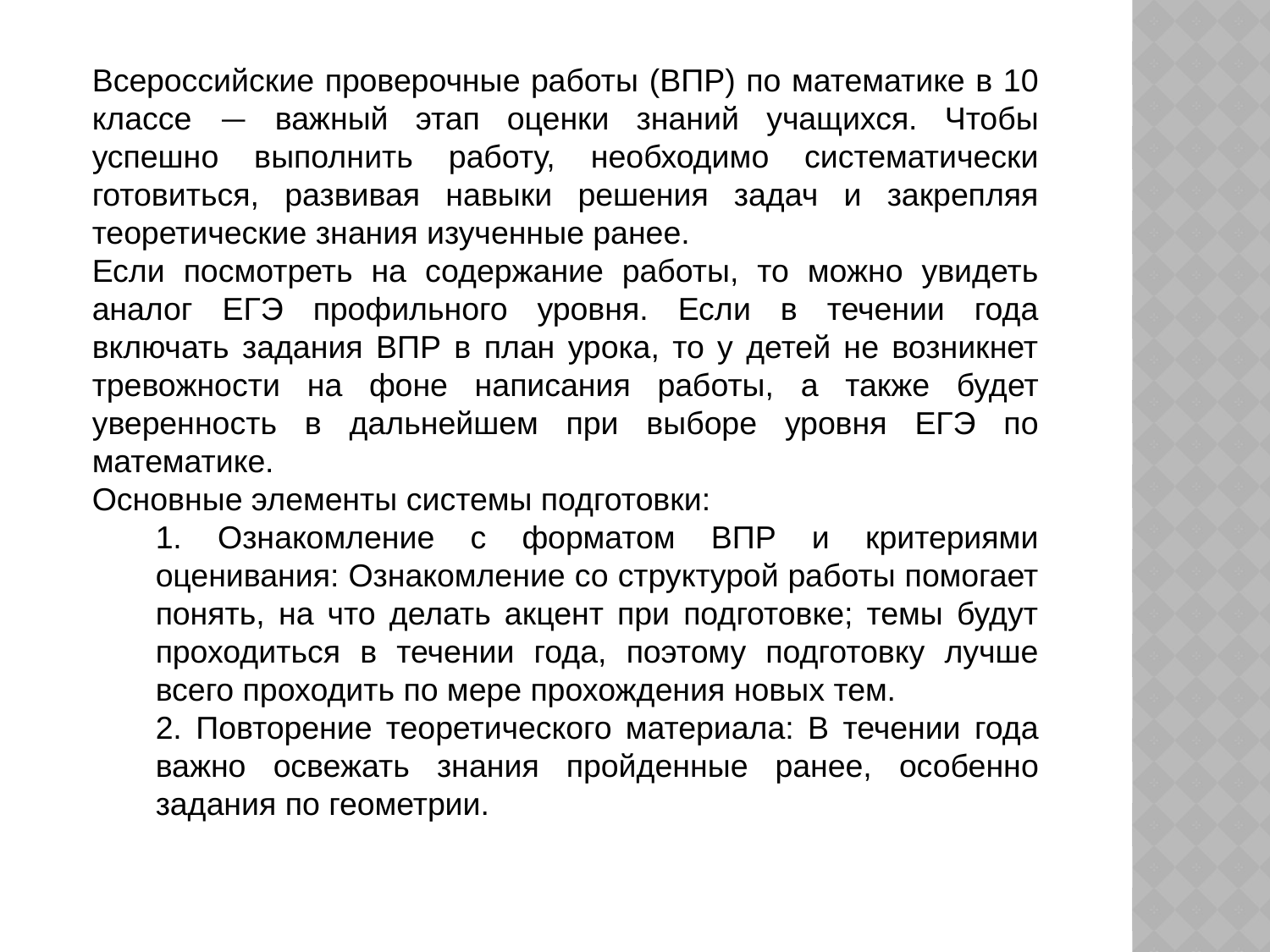

Всероссийские проверочные работы (ВПР) по математике в 10 классе — важный этап оценки знаний учащихся. Чтобы успешно выполнить работу, необходимо систематически готовиться, развивая навыки решения задач и закрепляя теоретические знания изученные ранее.
Если посмотреть на содержание работы, то можно увидеть аналог ЕГЭ профильного уровня. Если в течении года включать задания ВПР в план урока, то у детей не возникнет тревожности на фоне написания работы, а также будет уверенность в дальнейшем при выборе уровня ЕГЭ по математике.
Основные элементы системы подготовки:
1. Ознакомление с форматом ВПР и критериями оценивания: Ознакомление со структурой работы помогает понять, на что делать акцент при подготовке; темы будут проходиться в течении года, поэтому подготовку лучше всего проходить по мере прохождения новых тем.
2. Повторение теоретического материала: В течении года важно освежать знания пройденные ранее, особенно задания по геометрии.